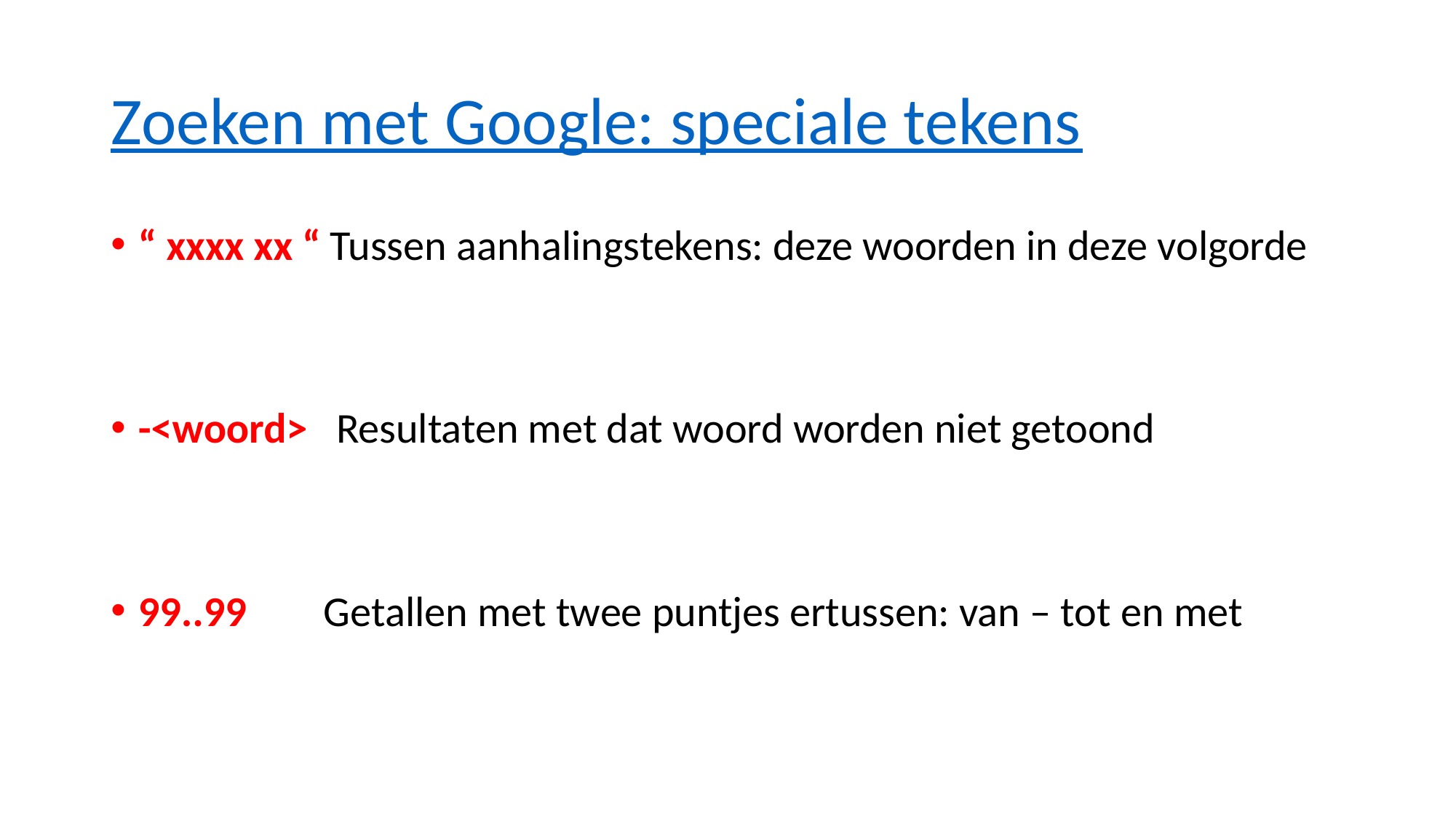

# Zoeken met Google: speciale tekens
“ xxxx xx “ Tussen aanhalingstekens: deze woorden in deze volgorde

-<woord>   Resultaten met dat woord worden niet getoond

99..99        Getallen met twee puntjes ertussen: van – tot en met